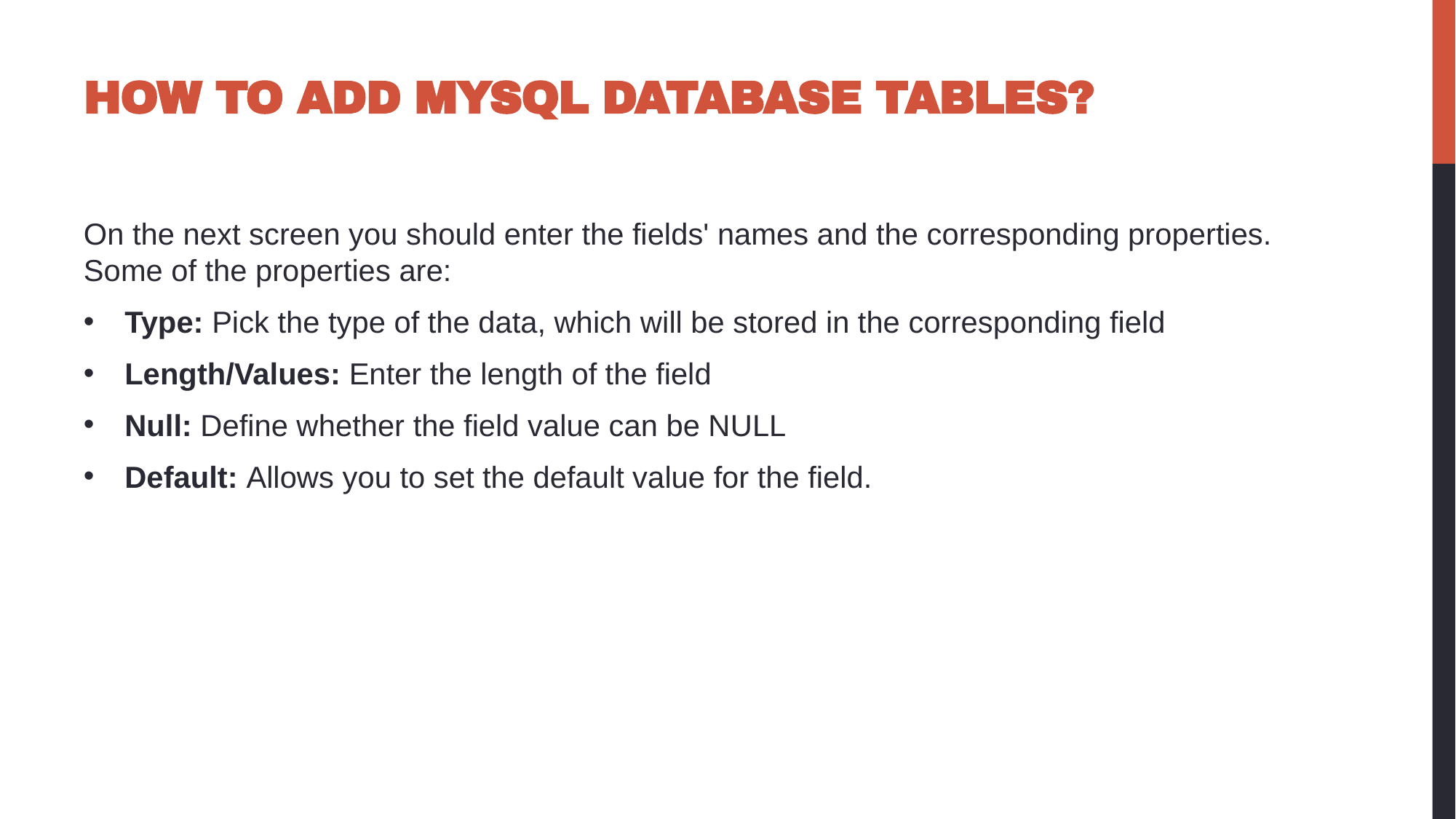

# How to Add MySQL Database Tables?
On the next screen you should enter the fields' names and the corresponding properties. Some of the properties are:
Type: Pick the type of the data, which will be stored in the corresponding field
Length/Values: Enter the length of the field
Null: Define whether the field value can be NULL
Default: Allows you to set the default value for the field.